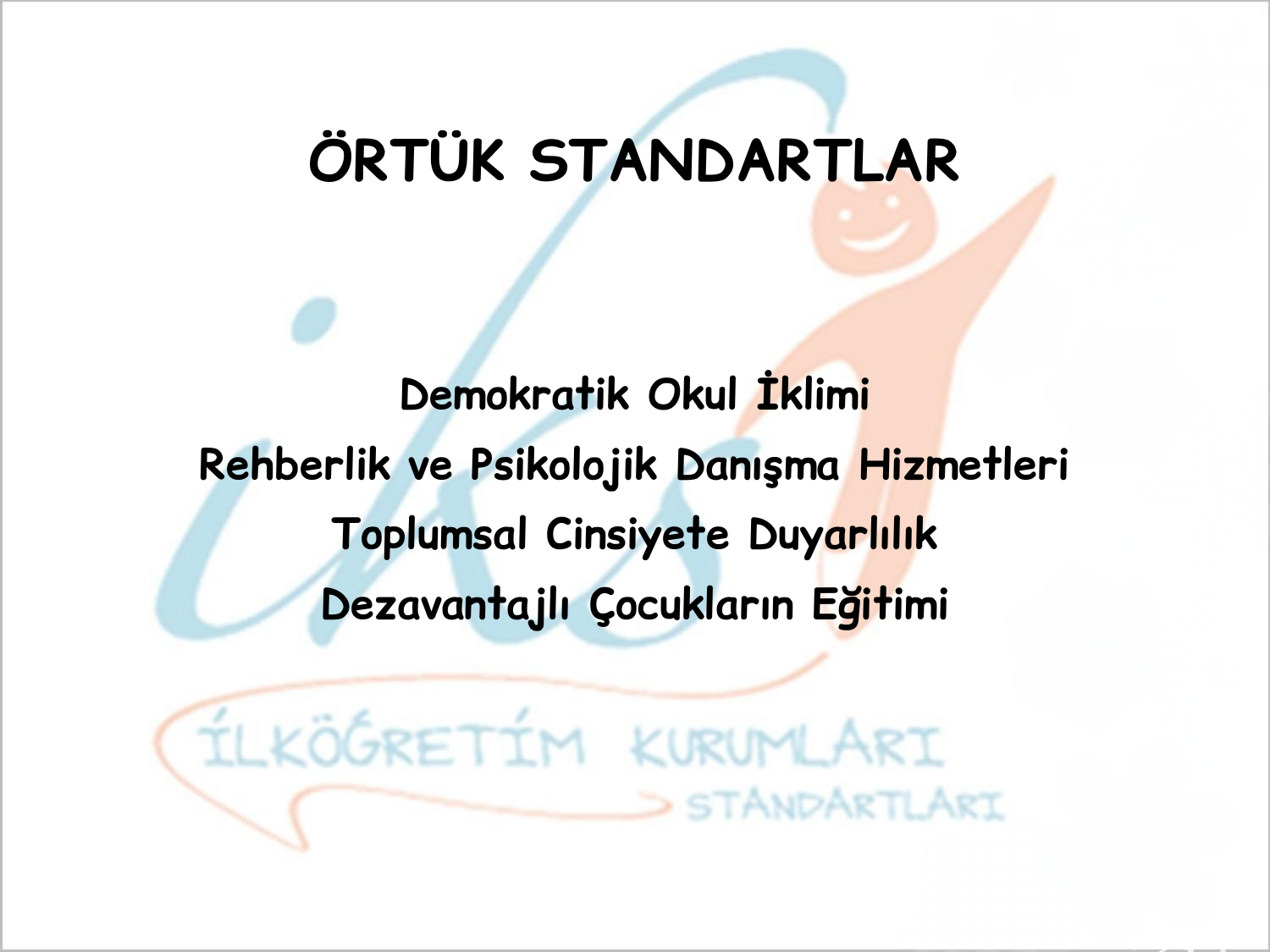

# ÖRTÜK STANDARTLAR
Demokratik Okul İklimi
Rehberlik ve Psikolojik Danışma Hizmetleri
Toplumsal Cinsiyete Duyarlılık
Dezavantajlı Çocukların Eğitimi